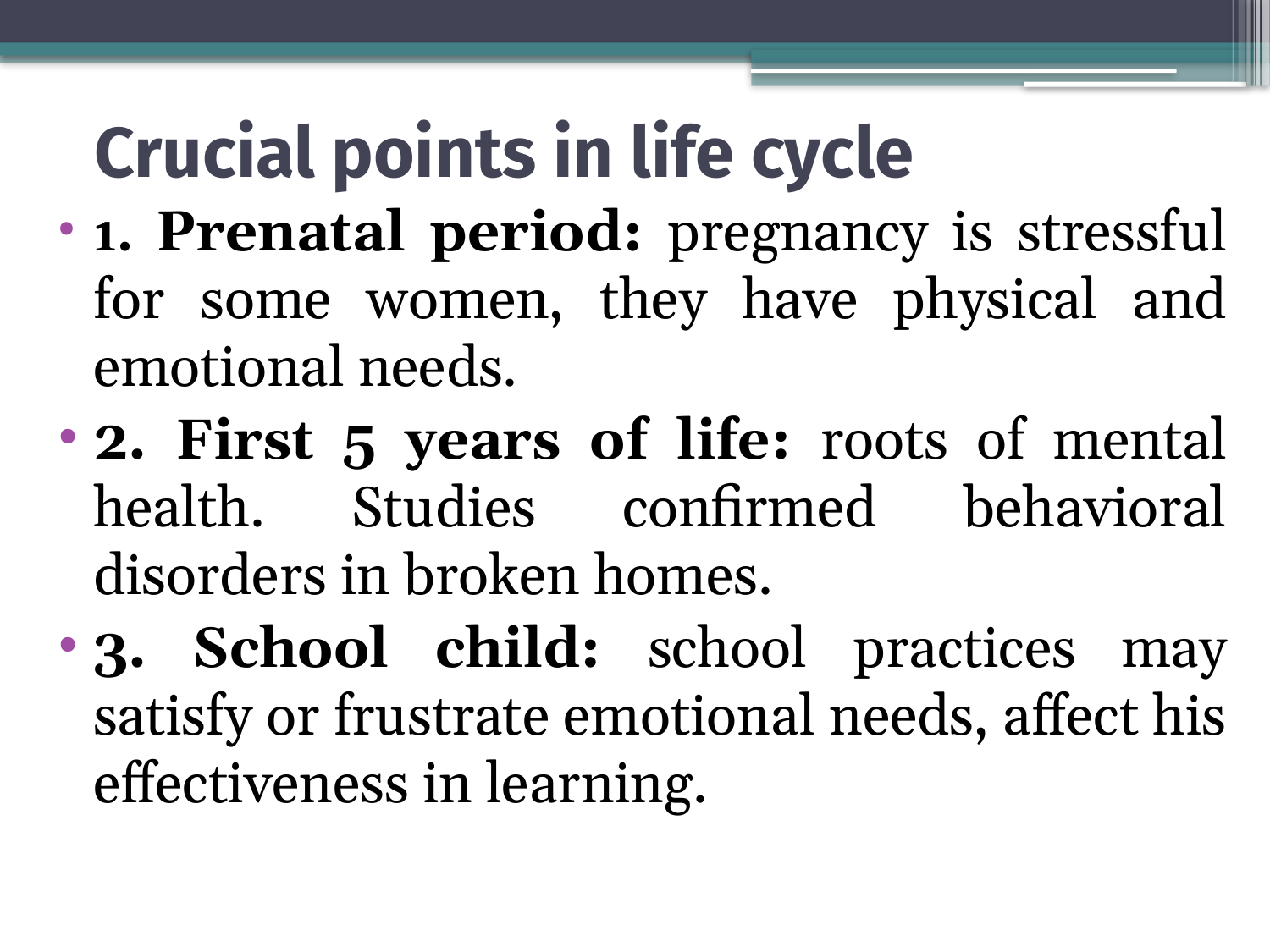

# Crucial points in life cycle
1. Prenatal period: pregnancy is stressful for some women, they have physical and emotional needs.
2. First 5 years of life: roots of mental health. Studies confirmed behavioral disorders in broken homes.
3. School child: school practices may satisfy or frustrate emotional needs, affect his effectiveness in learning.